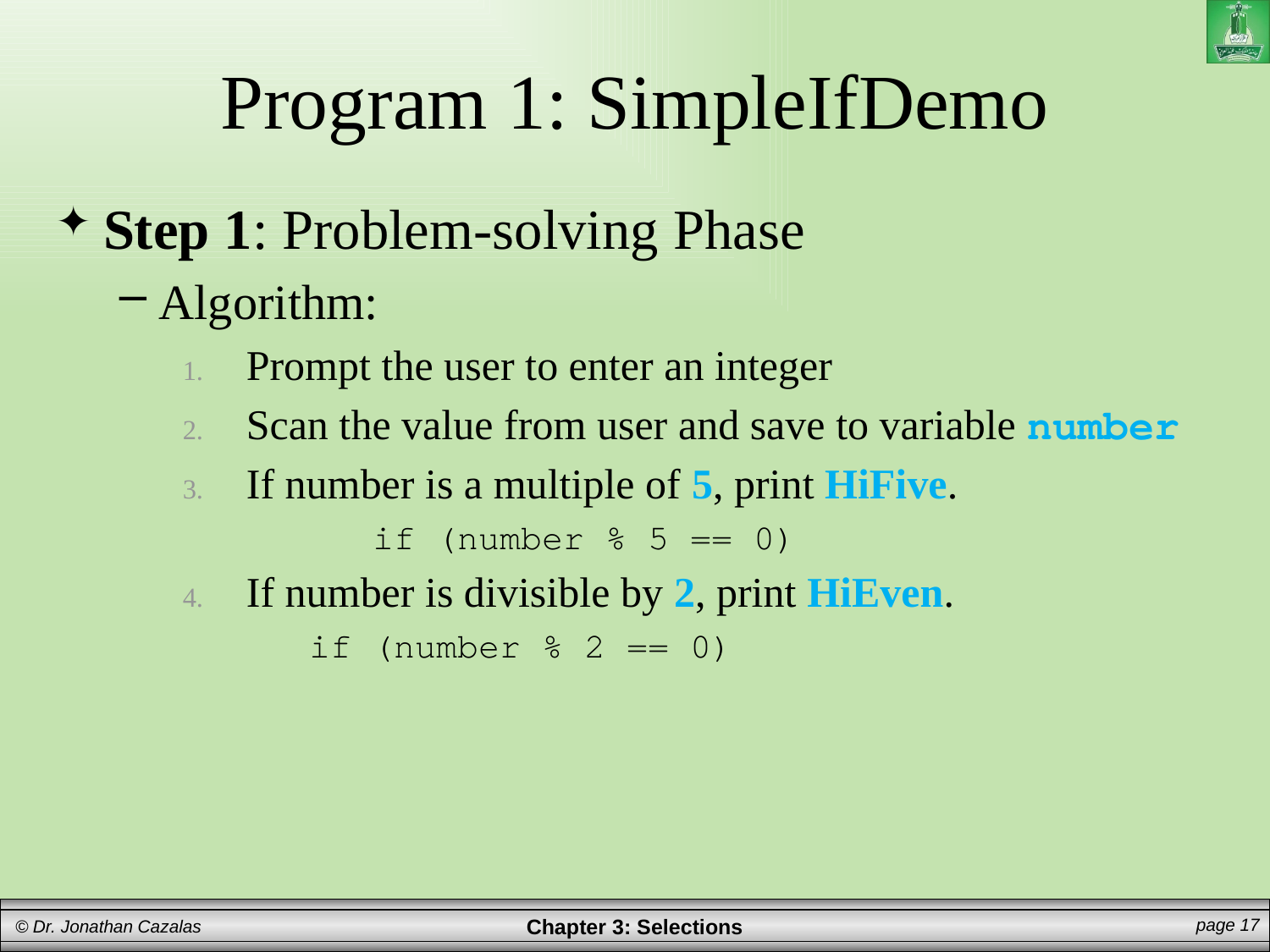

# Program 1: SimpleIfDemo
Step 1: Problem-solving Phase
Algorithm:
Prompt the user to enter an integer
Scan the value from user and save to variable number
If number is a multiple of 5, print HiFive.
	if (number % 5 == 0)
If number is divisible by 2, print HiEven.
if (number % 2 == 0)